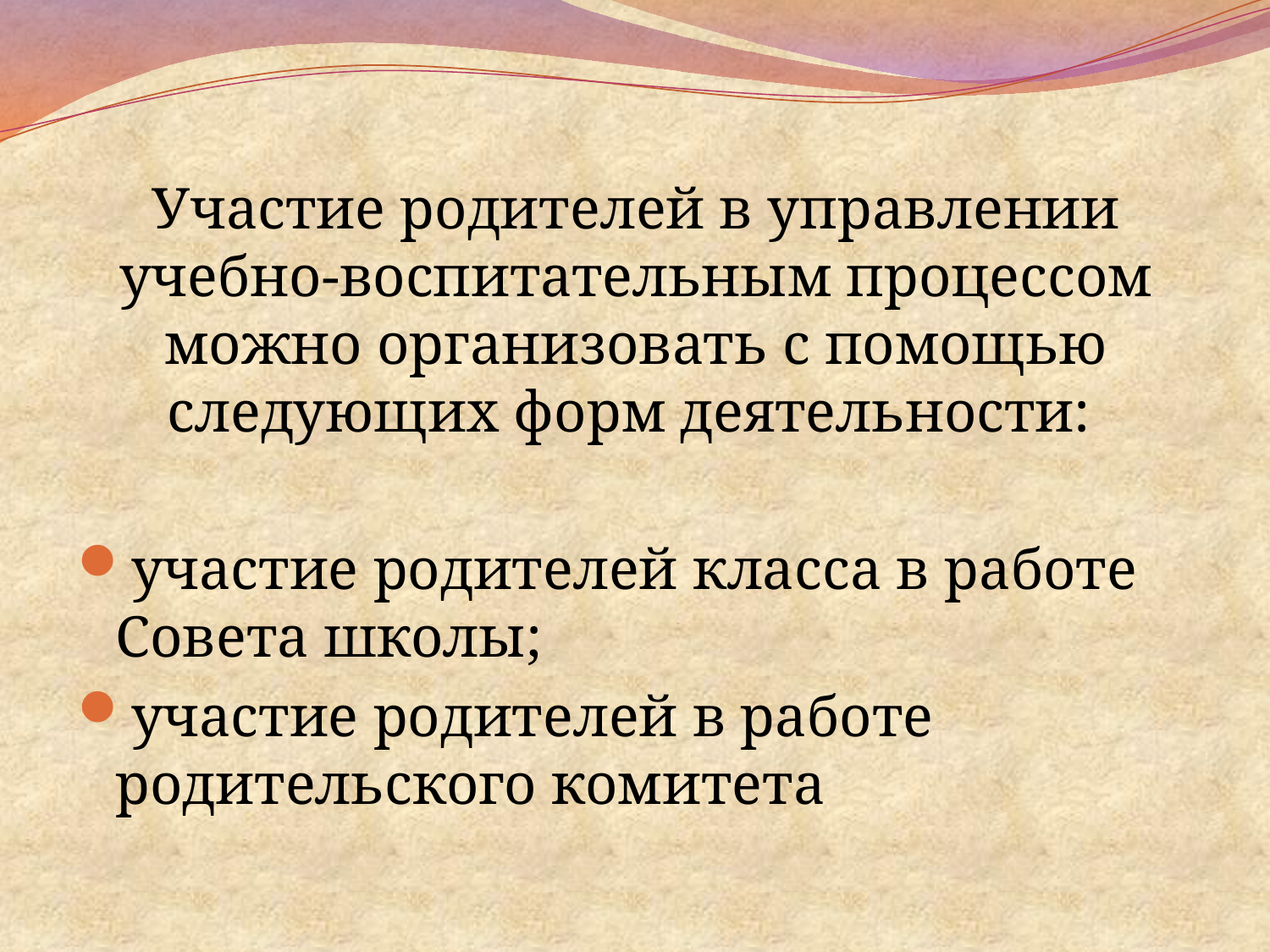

#
Участие родителей в управлении учебно-воспитательным процессом можно организовать с помощью следующих форм деятельности:

участие родителей класса в работе Совета школы;
участие родителей в работе родительского комитета